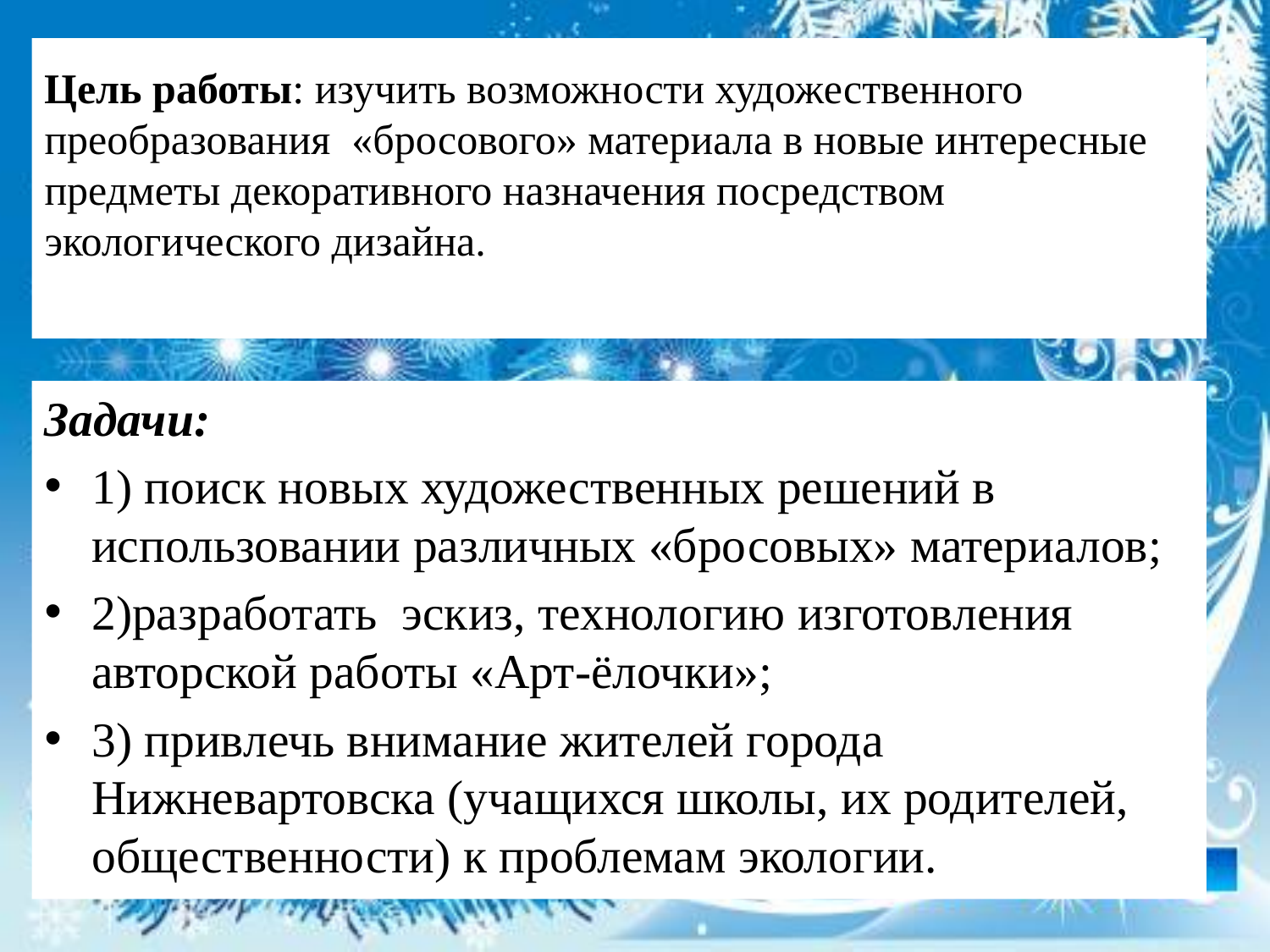

# Цель работы: изучить возможности художественного преобразования  «бросового» материала в новые интересные предметы декоративного назначения посредством экологического дизайна.
Задачи:
1) поиск новых художественных решений в использовании различных «бросовых» материалов;
2)разработать  эскиз, технологию изготовления авторской работы «Арт-ёлочки»;
3) привлечь внимание жителей города Нижневартовска (учащихся школы, их родителей, общественности) к проблемам экологии.